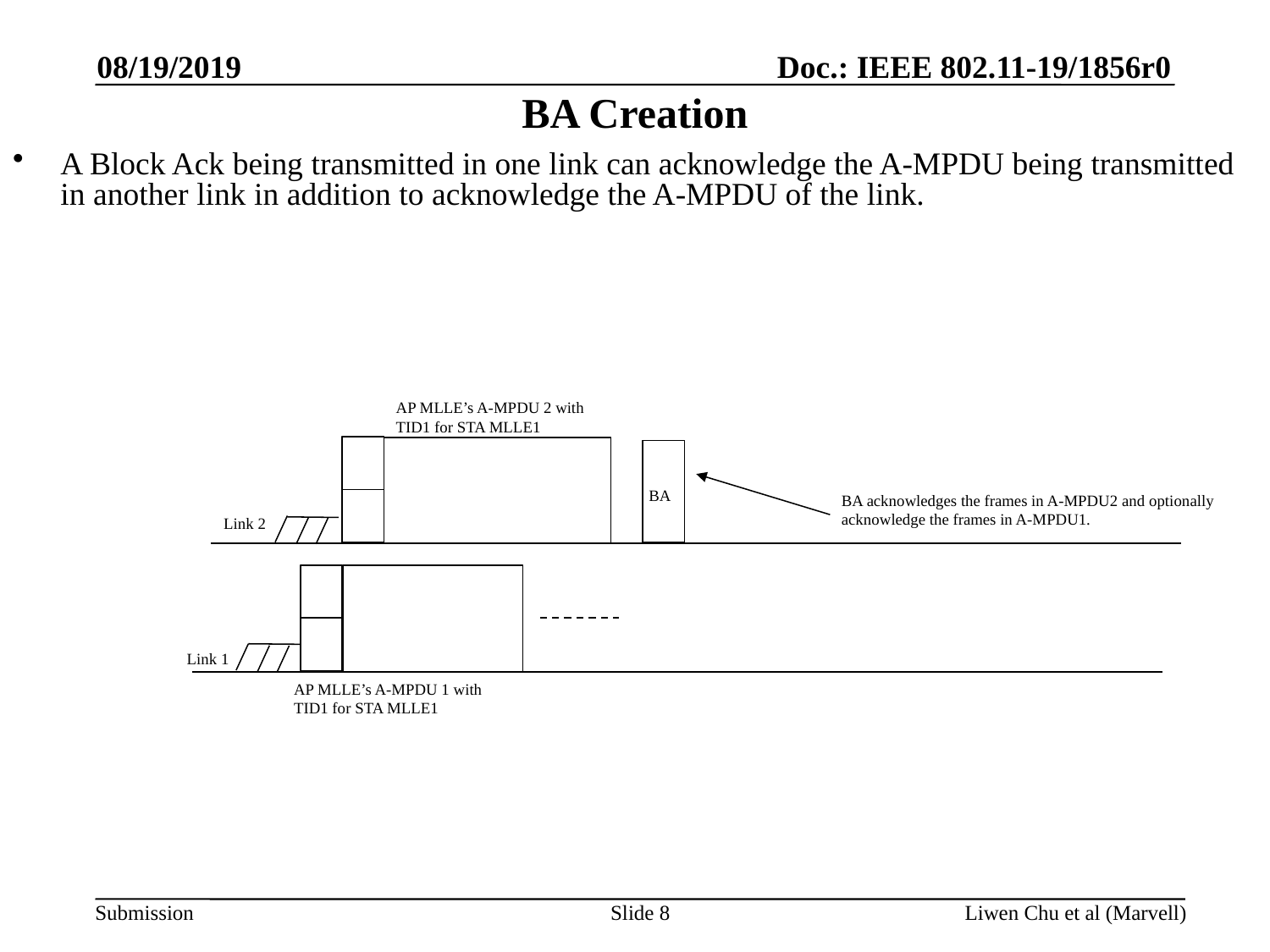

08/19/2019
# BA Creation
A Block Ack being transmitted in one link can acknowledge the A-MPDU being transmitted in another link in addition to acknowledge the A-MPDU of the link.

AP MLLE’s A-MPDU 2 with TID1 for STA MLLE1

BA
BA acknowledges the frames in A-MPDU2 and optionally acknowledge the frames in A-MPDU1.

Link 2

Link 1
AP MLLE’s A-MPDU 1 with TID1 for STA MLLE1
Slide 8
Liwen Chu et al (Marvell)